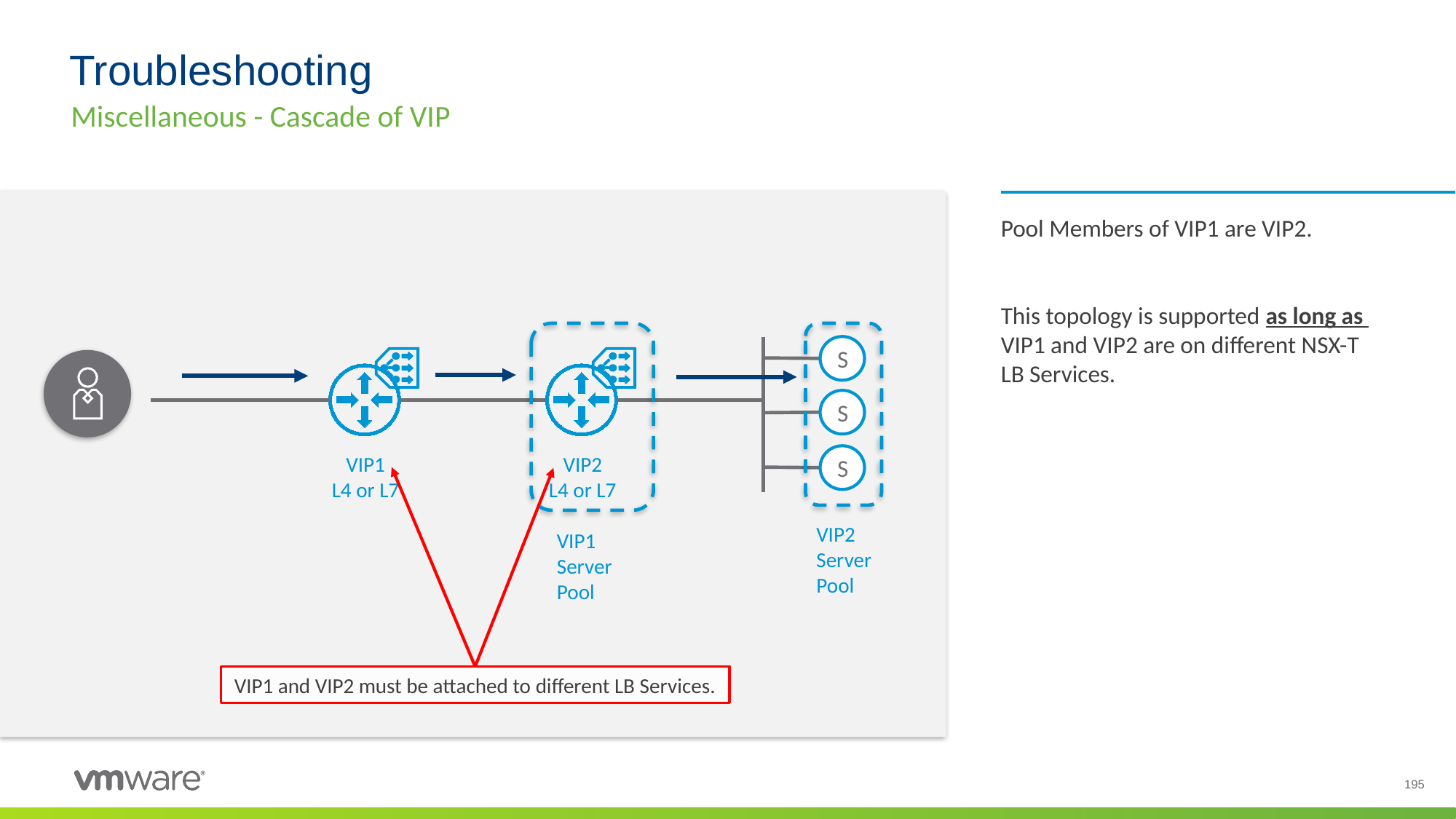

# Troubleshooting
Miscellaneous - Cascade of VIP
Pool Members of VIP1 are VIP2.

This topology is supported as long as  VIP1 and VIP2 are on different NSX-T LB Services.

S

S
VIP1
L4 or L7
VIP2
L4 or L7
S
VIP2 Server Pool
VIP1 Server Pool
VIP1 and VIP2 must be attached to different LB Services.